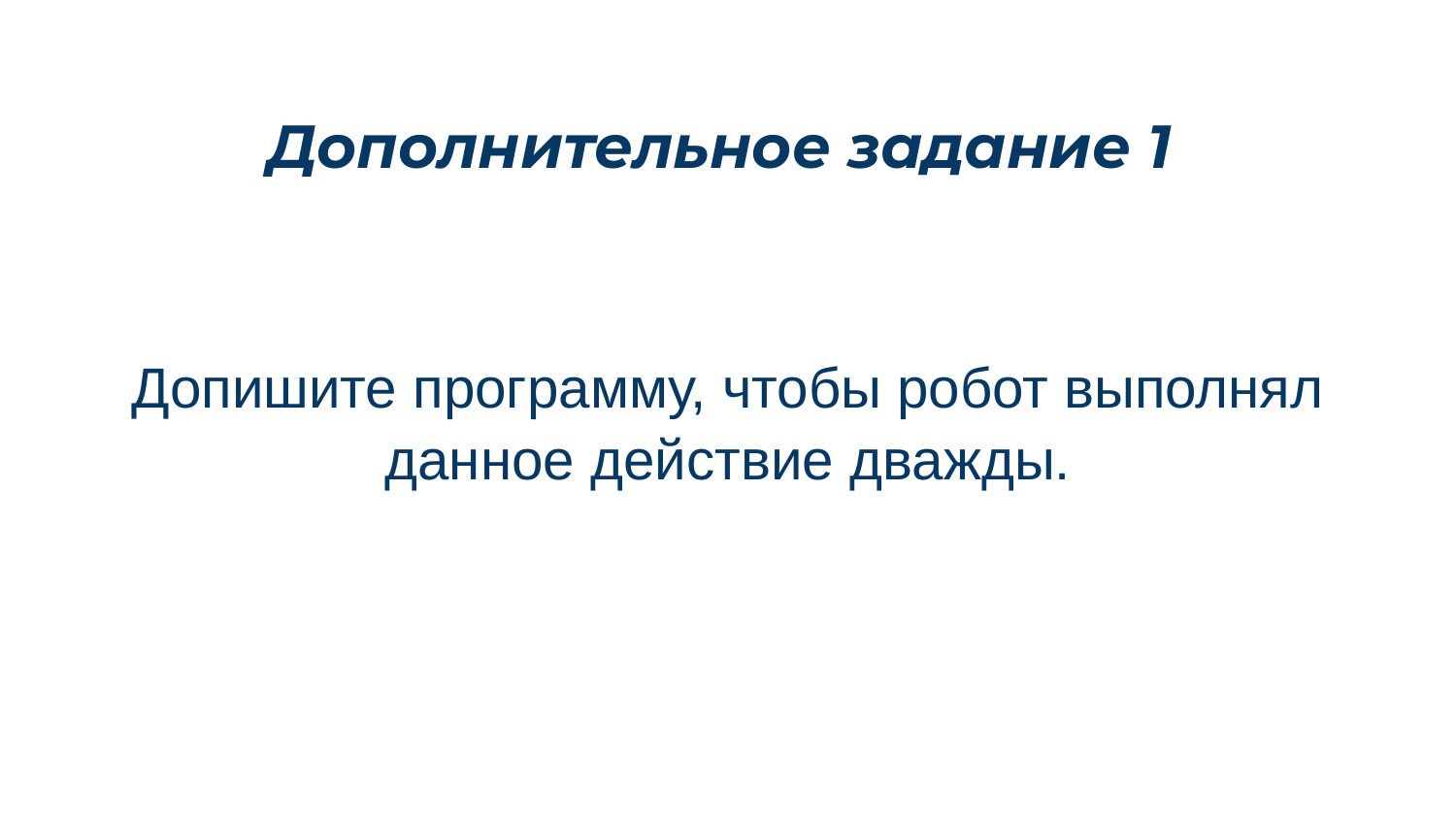

Дополнительное задание 1

Допишите программу, чтобы робот выполнял данное действие дважды.